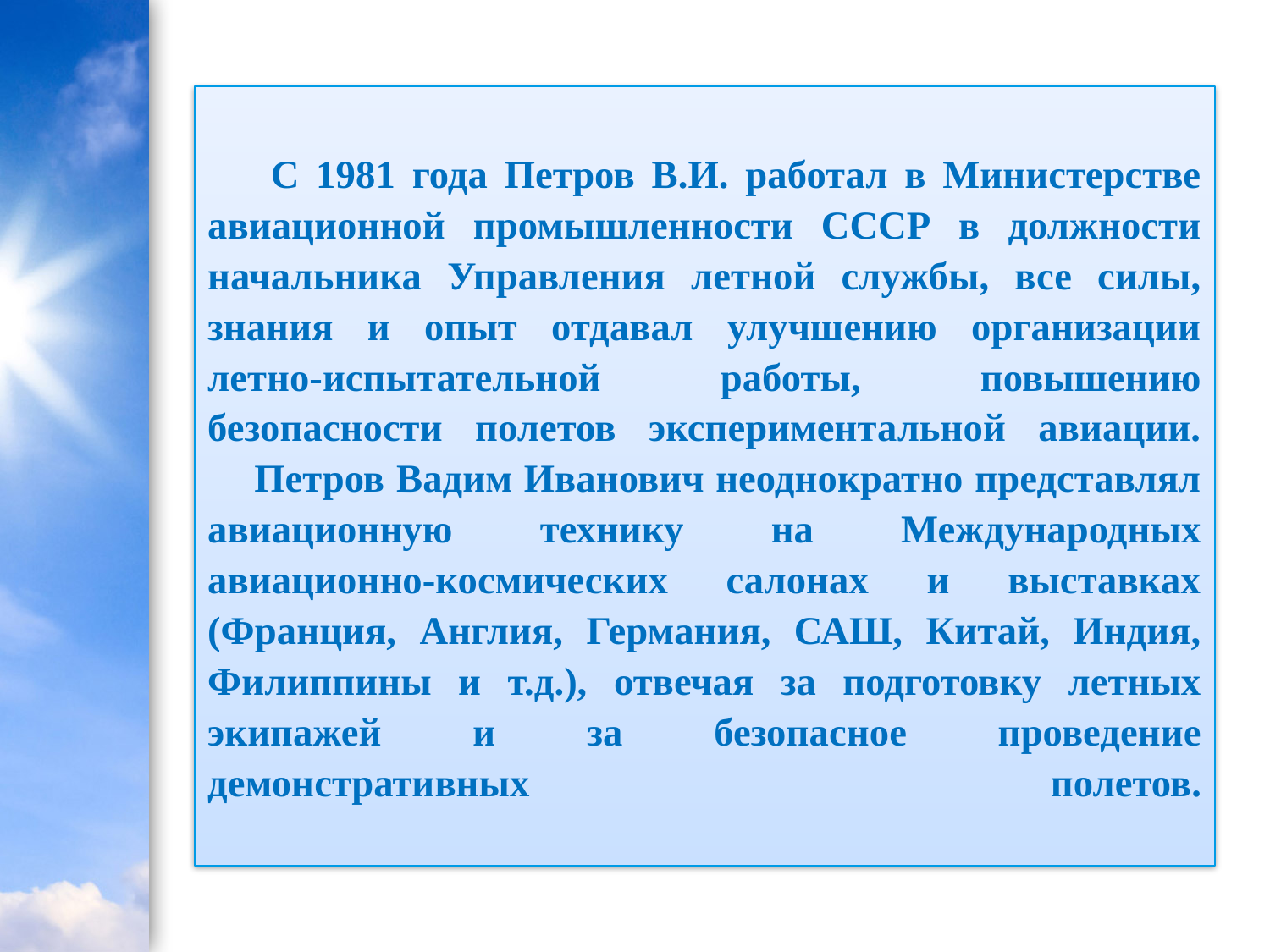

# С 1981 года Петров В.И. работал в Министерстве авиационной промышленности СССР в должности начальника Управления летной службы, все силы, знания и опыт отдавал улучшению организации летно-испытательной работы, повышению безопасности полетов экспериментальной авиации. Петров Вадим Иванович неоднократно представлял авиационную технику на Международных авиационно-космических салонах и выставках (Франция, Англия, Германия, САШ, Китай, Индия, Филиппины и т.д.), отвечая за подготовку летных экипажей и за безопасное проведение демонстративных полетов.